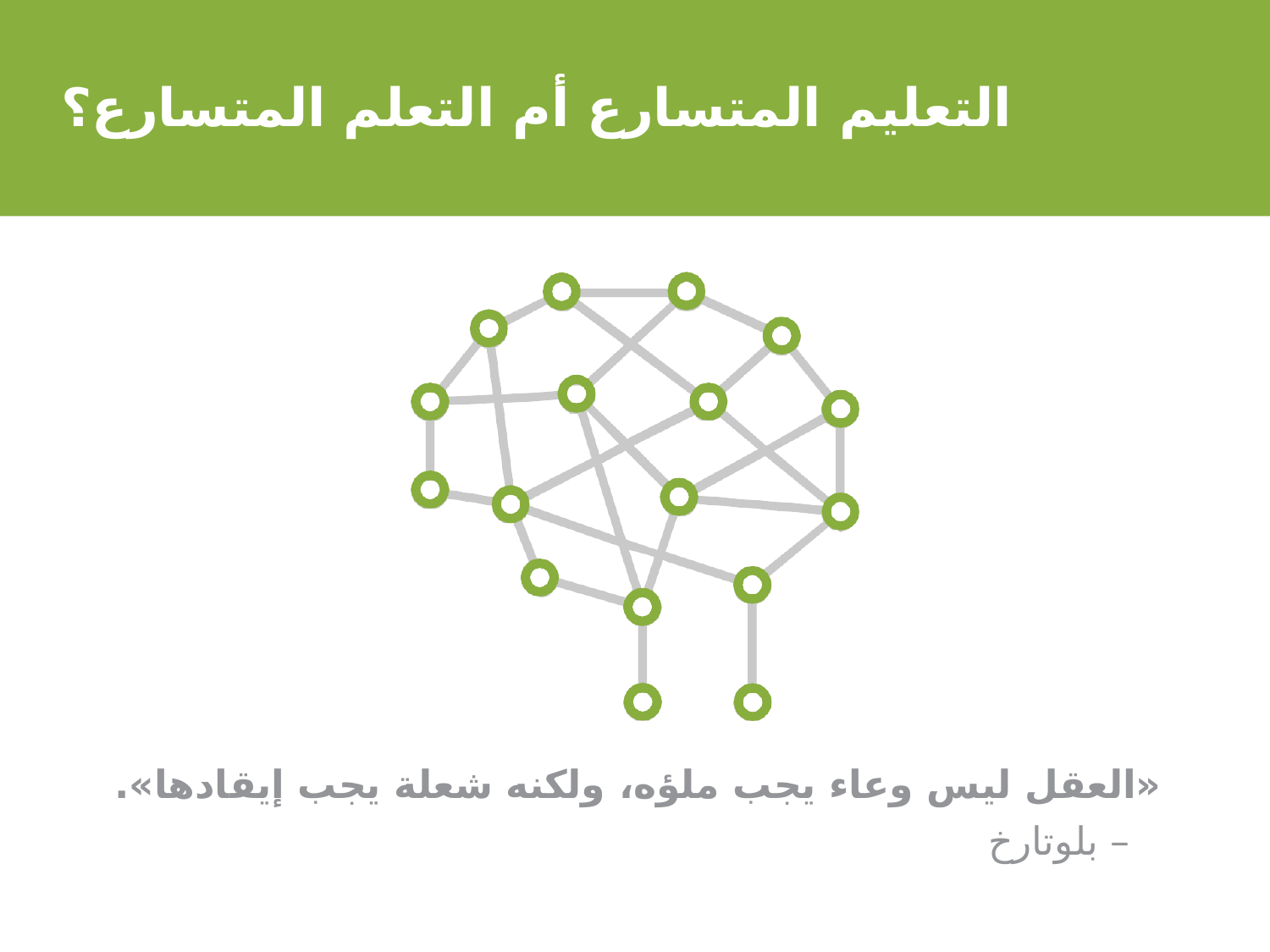

# التعليم المتسارع أم التعلم المتسارع؟

«العقل ليس وعاء يجب ملؤه، ولكنه شعلة يجب إيقادها».
بلوتارخ –